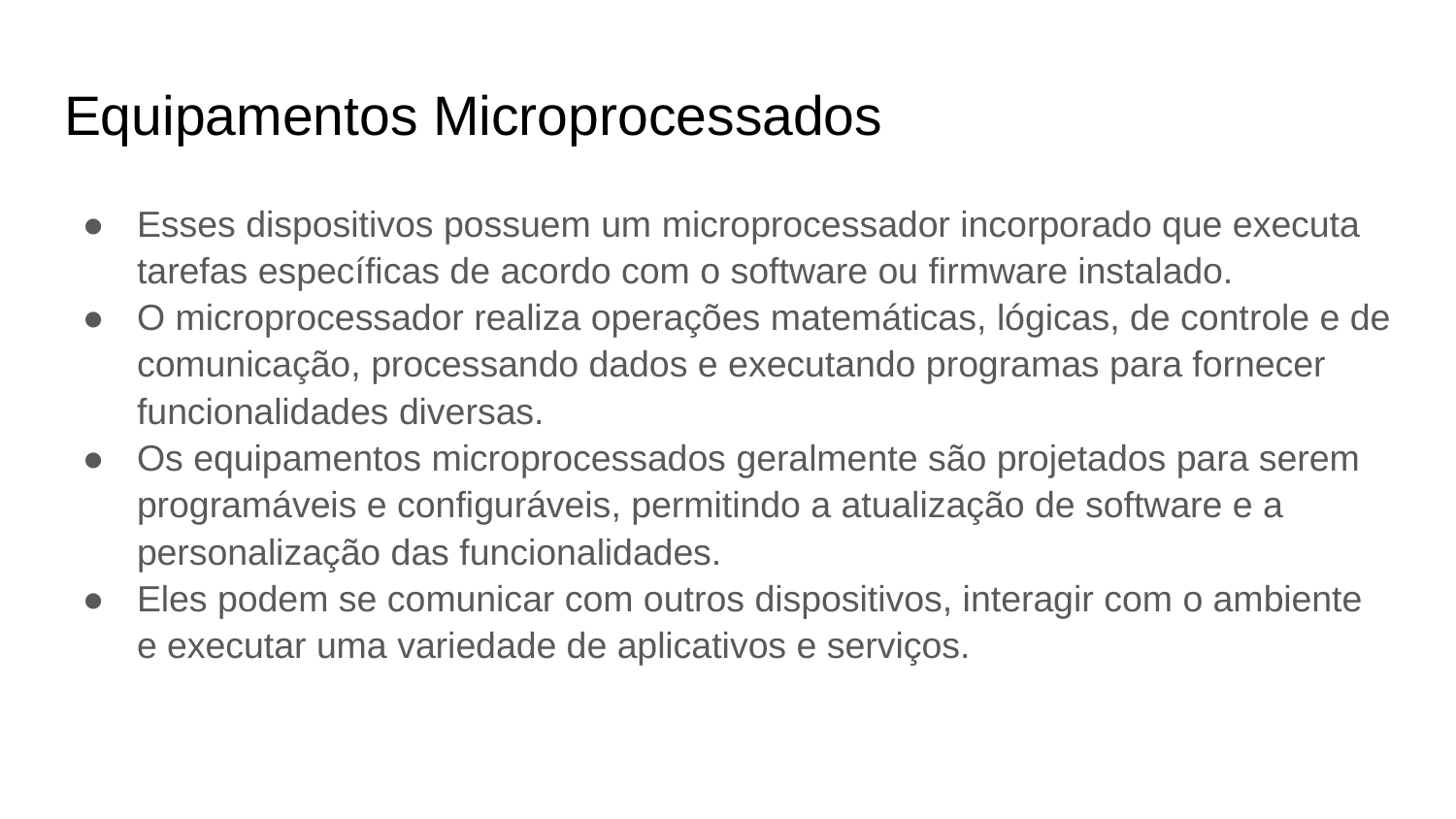

# Equipamentos Microprocessados
Esses dispositivos possuem um microprocessador incorporado que executa tarefas específicas de acordo com o software ou firmware instalado.
O microprocessador realiza operações matemáticas, lógicas, de controle e de comunicação, processando dados e executando programas para fornecer funcionalidades diversas.
Os equipamentos microprocessados geralmente são projetados para serem programáveis e configuráveis, permitindo a atualização de software e a personalização das funcionalidades.
Eles podem se comunicar com outros dispositivos, interagir com o ambiente e executar uma variedade de aplicativos e serviços.